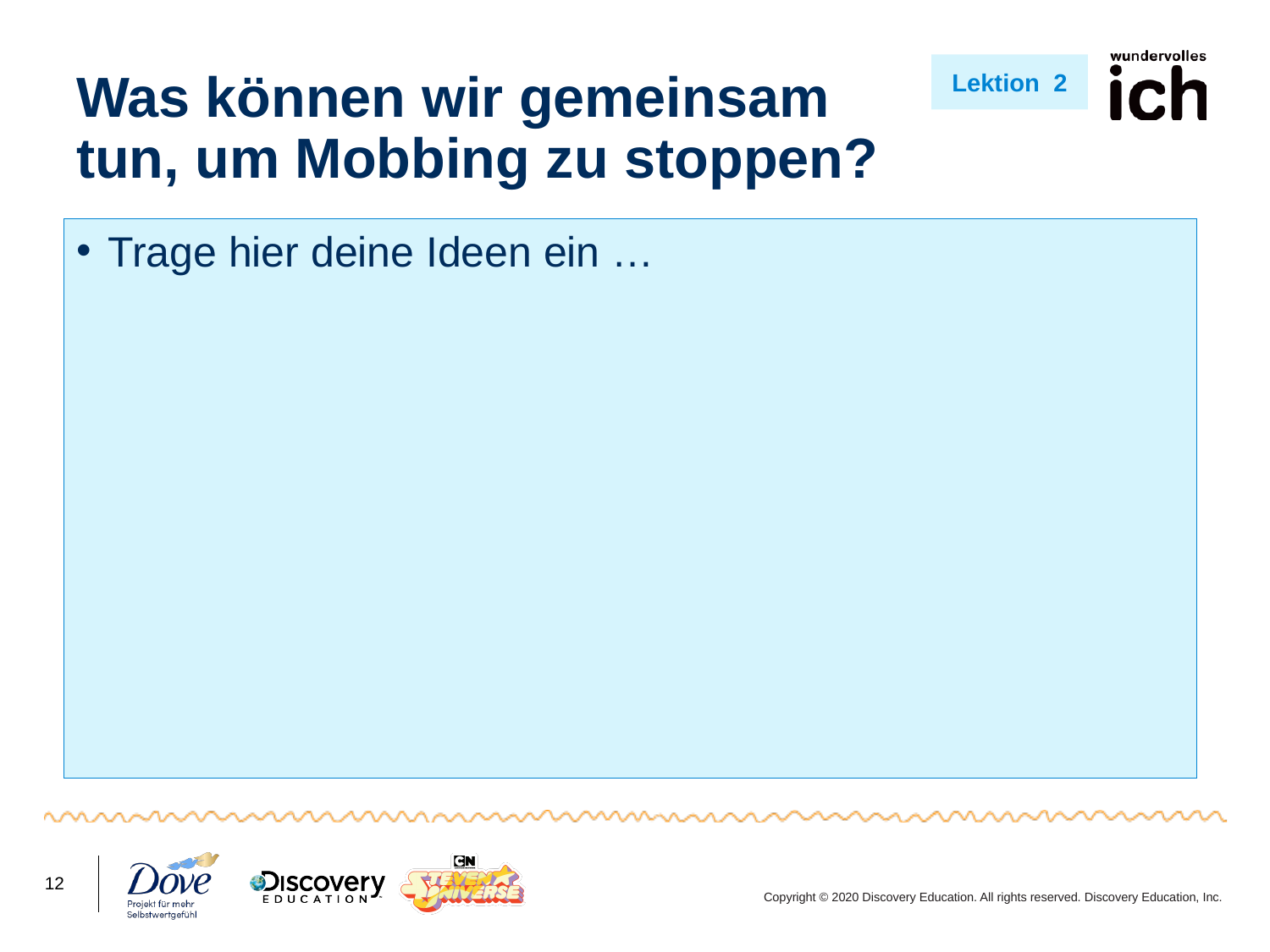

# Was können wir gemeinsam tun, um Mobbing zu stoppen?
Lektion  2
Trage hier deine Ideen ein …